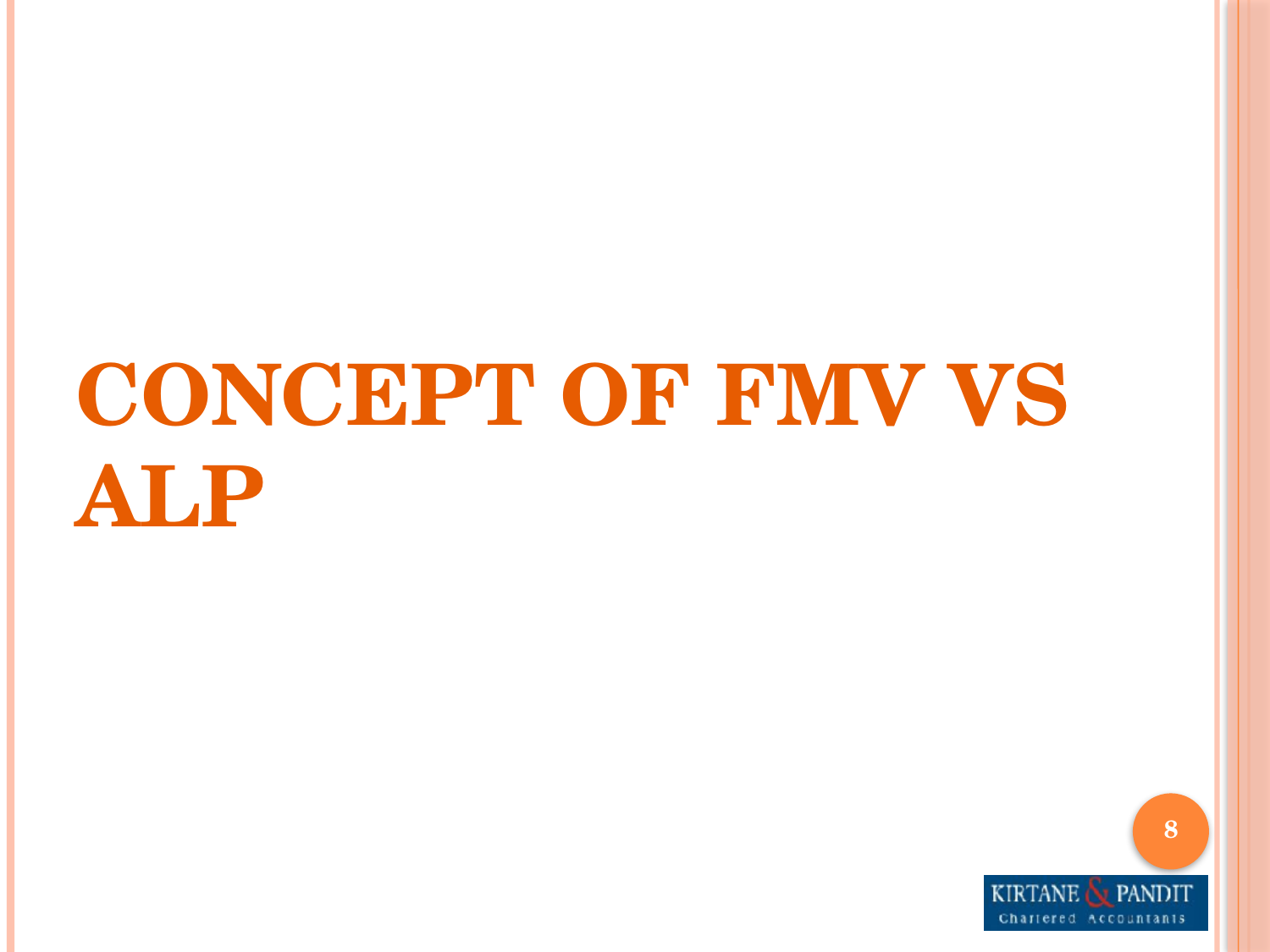

# Concept of FMV vs ALP

8